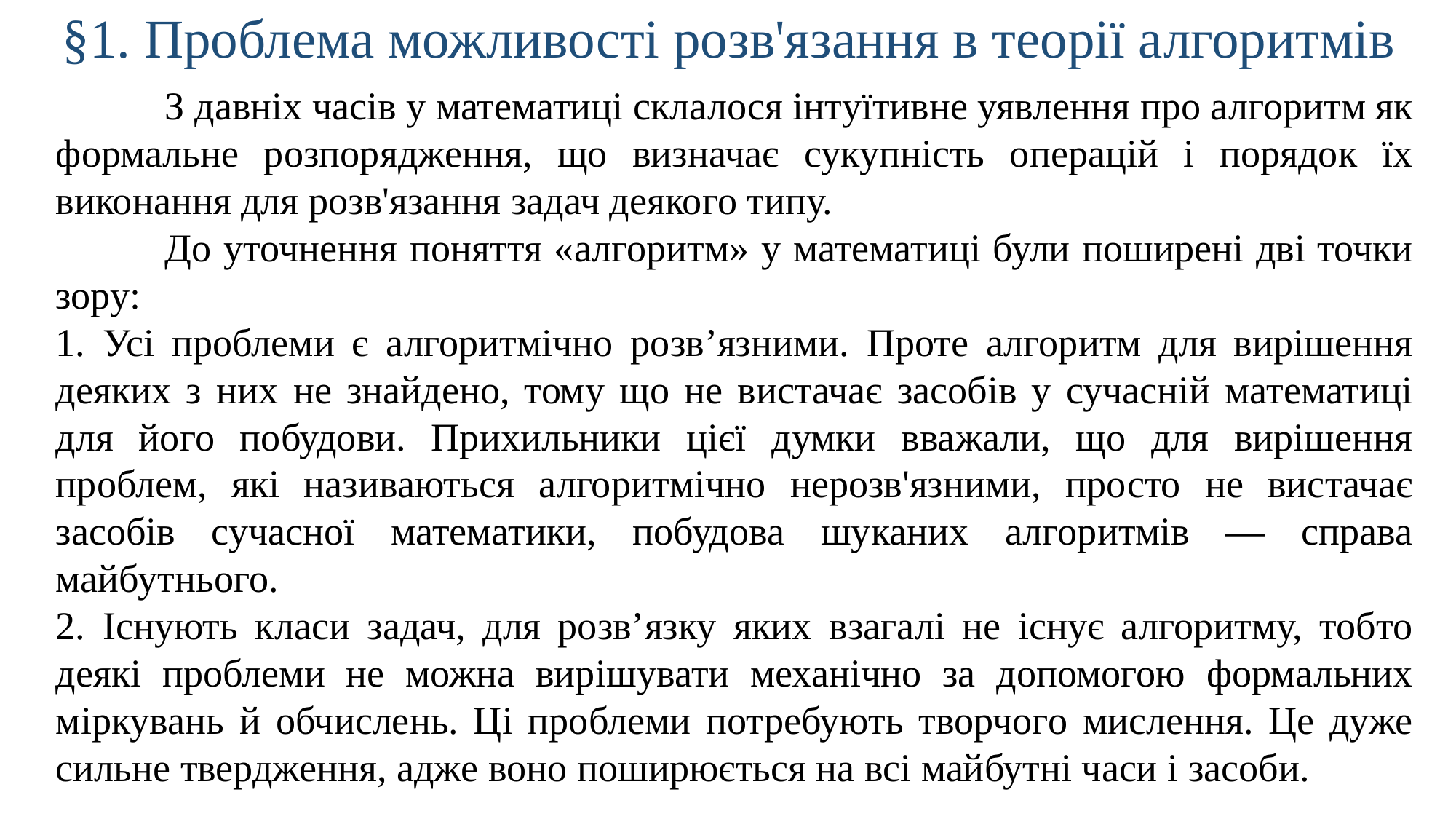

§1. Проблема можливості розв'язання в теорії алгоритмів
	З давніх часів у математиці склалося інтуїтивне уявлення про алгоритм як формальне розпорядження, що визначає сукупність операцій і порядок їх виконання для розв'язання задач деякого типу.
	До уточнення поняття «алгоритм» у математиці були поширені дві точки зору:
1. Усі проблеми є алгоритмічно розв’язними. Проте алгоритм для вирішення деяких з них не знайдено, тому що не вистачає засобів у сучасній математиці для його побудови. Прихильники цієї думки вважали, що для вирішення проблем, які називаються алгоритмічно нерозв'язними, просто не вистачає засобів сучасної математики, побудова шуканих алгоритмів — справа майбутнього.
2. Існують класи задач, для розв’язку яких взагалі не існує алгоритму, тобто деякі проблеми не можна вирішувати механічно за допомогою формальних міркувань й обчислень. Ці проблеми потребують творчого мислення. Це дуже сильне твердження, адже воно поширюється на всі майбутні часи і засоби.